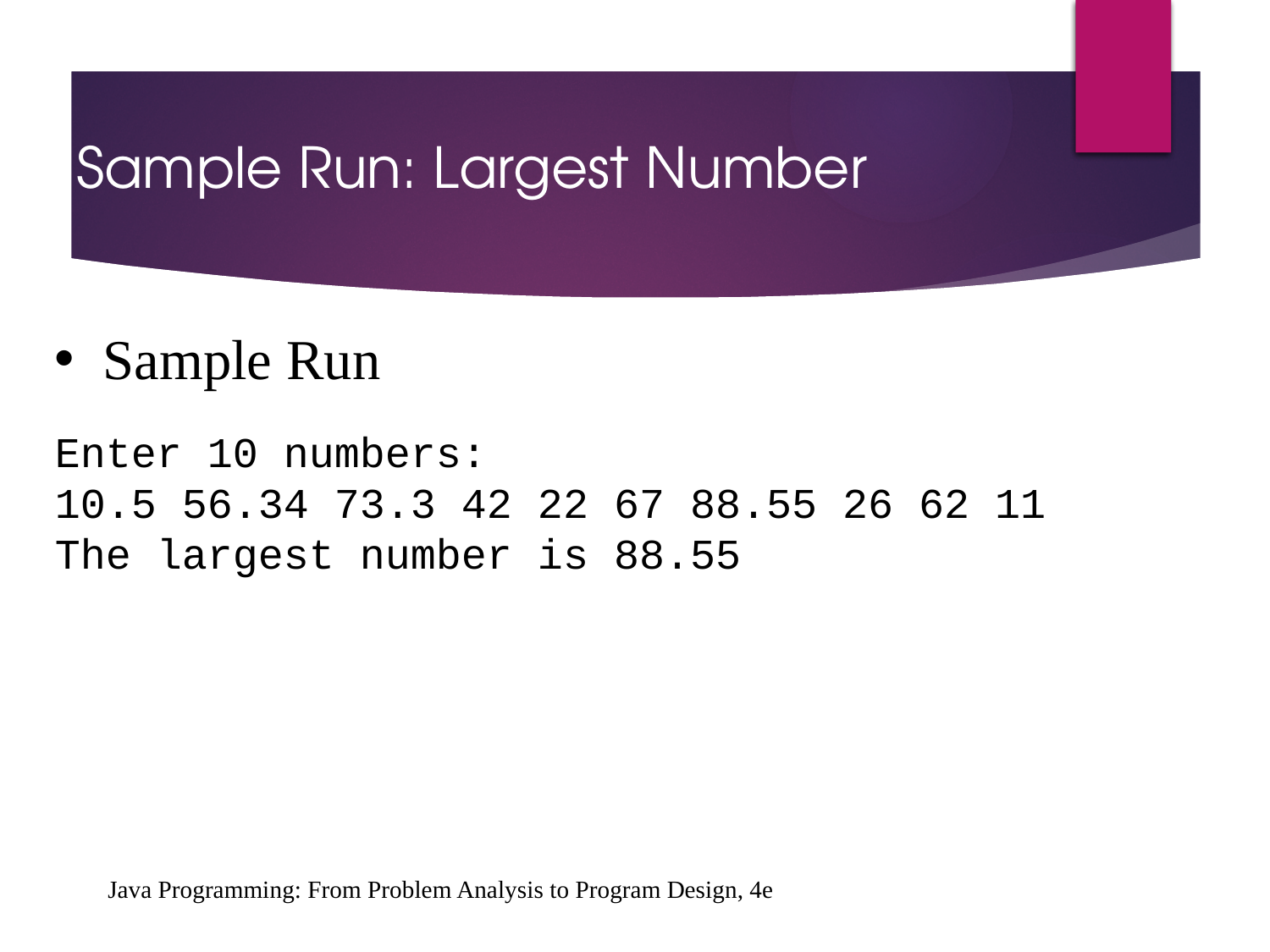

Sample Run: Largest Number
  Sample Run
Enter 10 numbers:
10.5 56.34 73.3 42 22 67 88.55 26 62 11
The largest number is 88.55
Java Programming: From Problem Analysis to Program Design, 4e